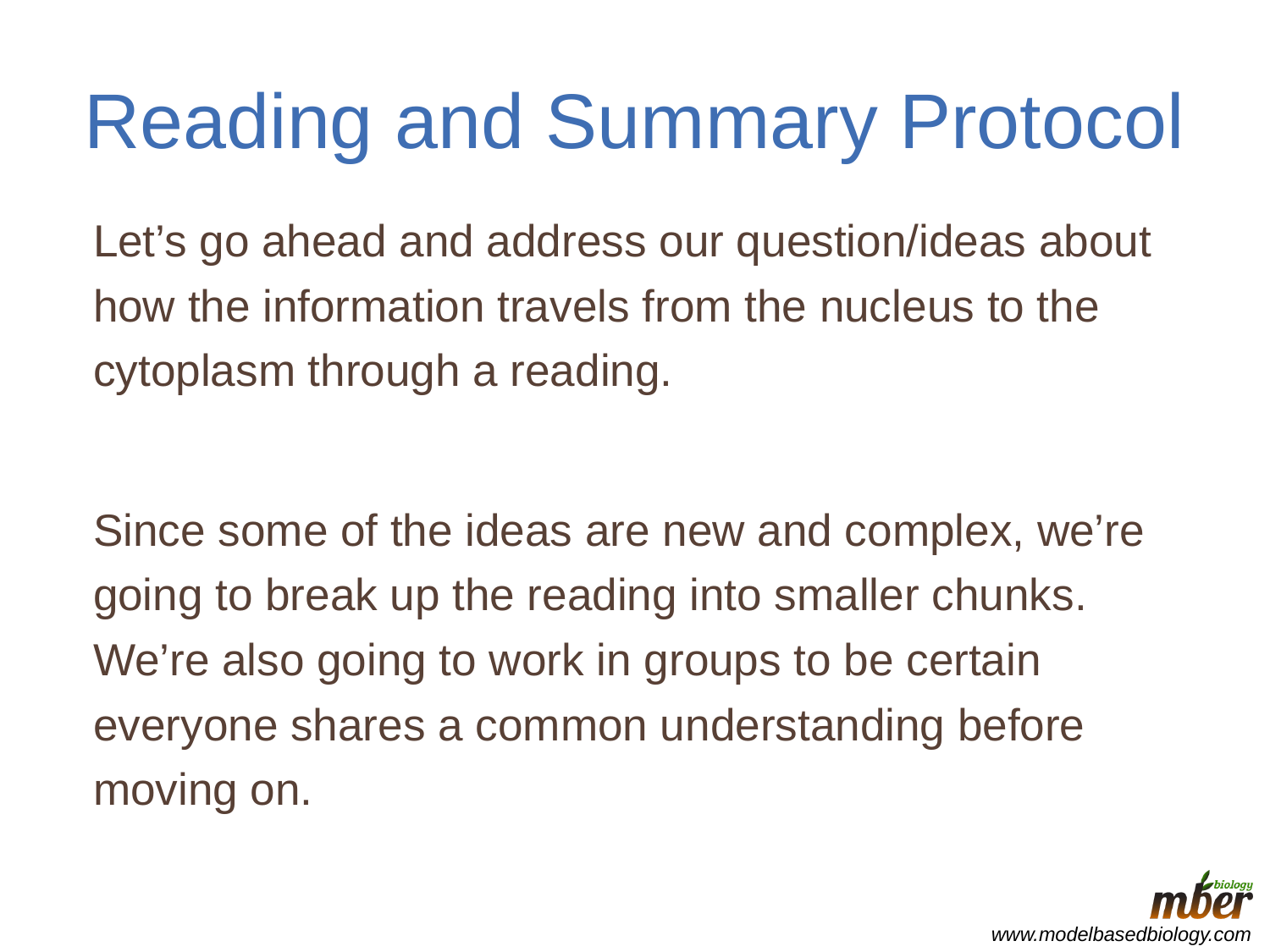

# Reading and Summary Protocol
Let’s go ahead and address our question/ideas about how the information travels from the nucleus to the cytoplasm through a reading.

Since some of the ideas are new and complex, we’re going to break up the reading into smaller chunks. We’re also going to work in groups to be certain everyone shares a common understanding before moving on.